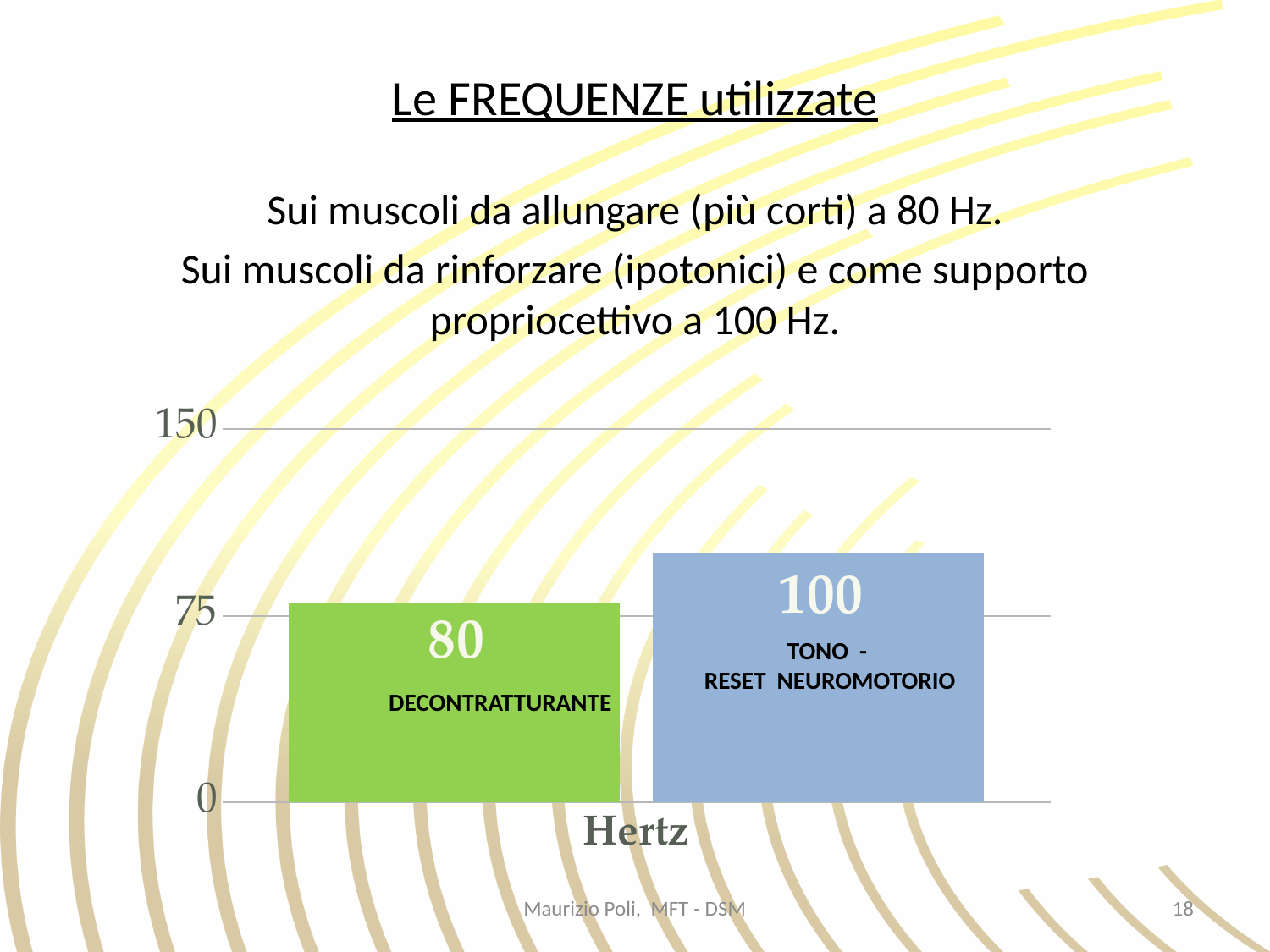

# Le FREQUENZE utilizzate
Sui muscoli da allungare (più corti) a 80 Hz.
Sui muscoli da rinforzare (ipotonici) e come supporto propriocettivo a 100 Hz.

### Chart:

| Category | miorilassante | spasticità |
|---|---|---|
| Hertz | 80.0 | 100.0 |
TONO  -
RESET  NEUROMOTORIO
DECONTRATTURANTE
Maurizio Poli,  MFT - DSM
18